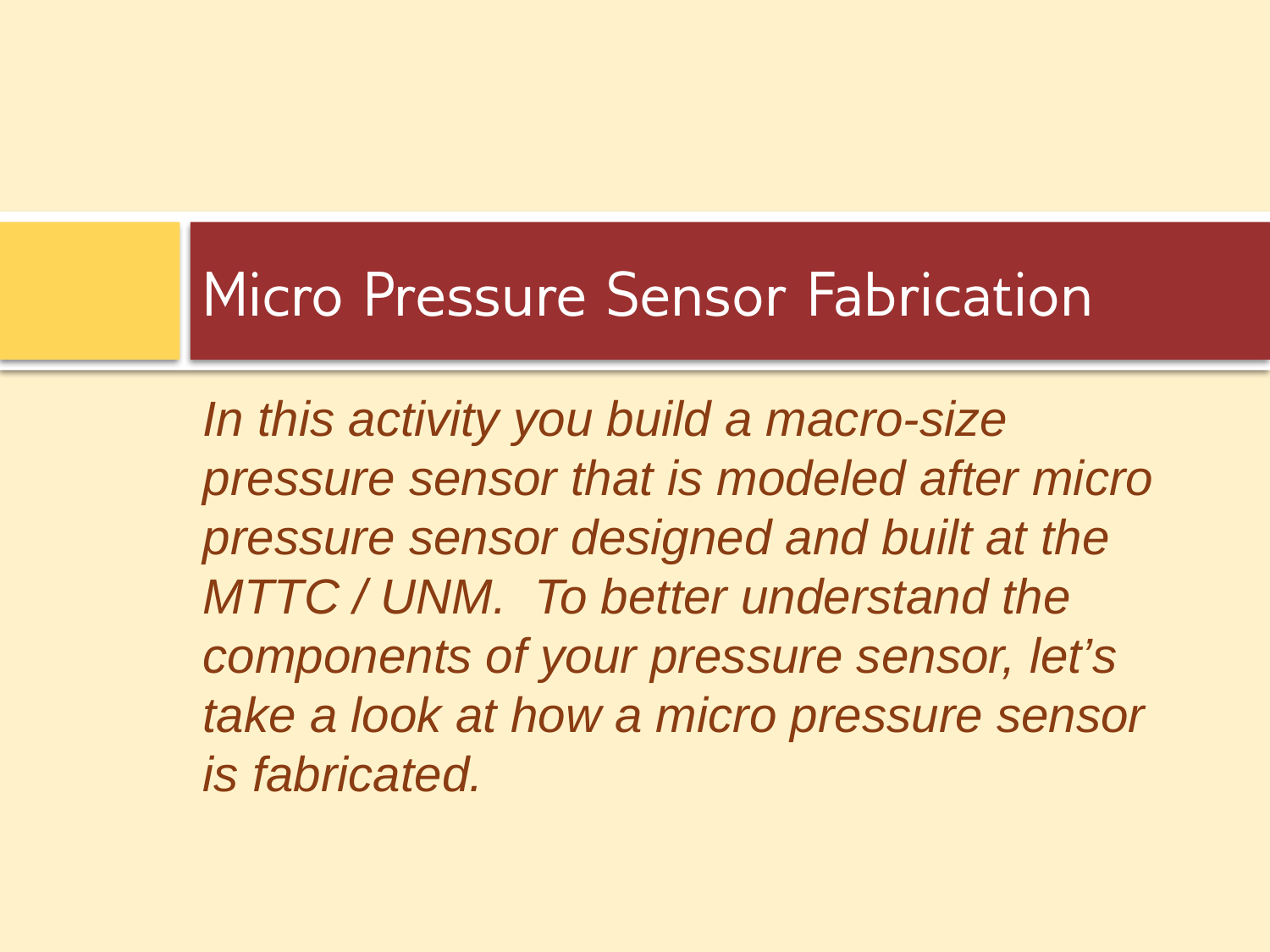

# Micro Pressure Sensor Fabrication
In this activity you build a macro-size pressure sensor that is modeled after micro pressure sensor designed and built at the MTTC / UNM.  To better understand the components of your pressure sensor, let’s take a look at how a micro pressure sensor is fabricated.